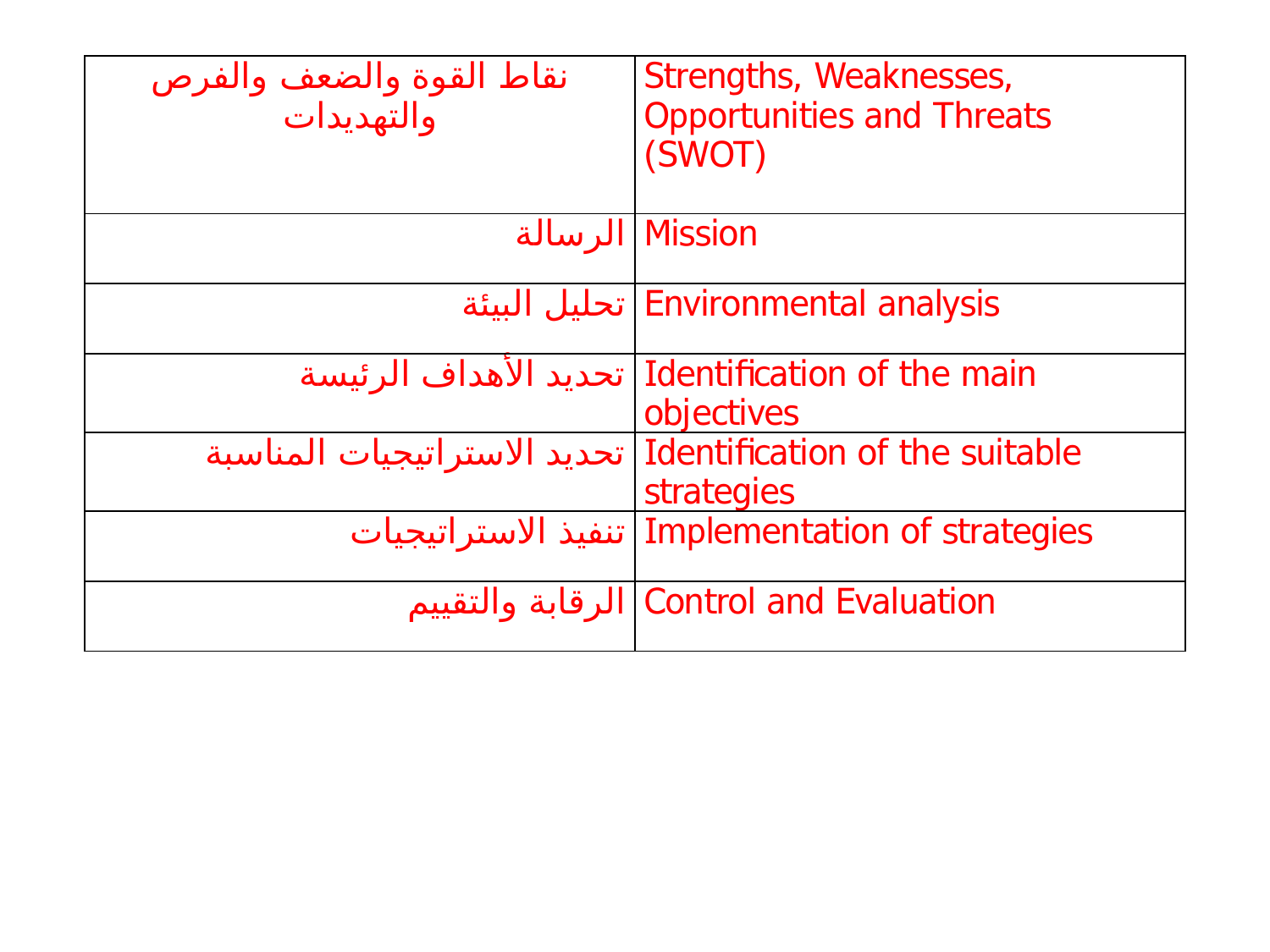

| نقاط القوة والضعف والفرص والتهديدات | Strengths, Weaknesses, Opportunities and Threats (SWOT) |
| --- | --- |
| الرسالة | Mission |
| تحليل البيئة | Environmental analysis |
| تحديد الأهداف الرئيسة | Identification of the main objectives |
| تحديد الاستراتيجيات المناسبة | Identification of the suitable strategies |
| تنفيذ الاستراتيجيات | Implementation of strategies |
| الرقابة والتقييم | Control and Evaluation |